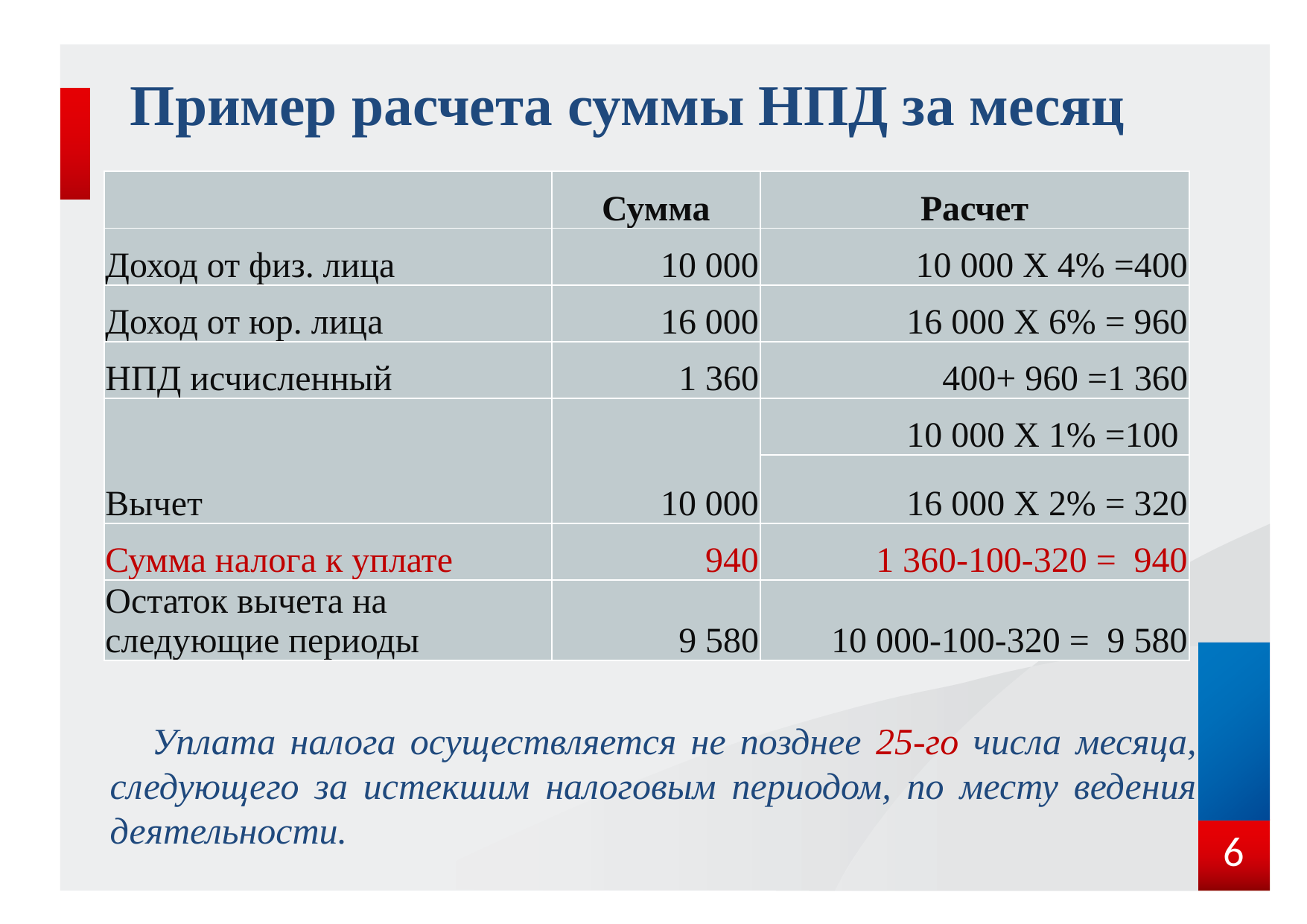

# Пример расчета суммы НПД за месяц
|  | Сумма | Расчет |
| --- | --- | --- |
| Доход от физ. лица | 10 000 | 10 000 Х 4% =400 |
| Доход от юр. лица | 16 000 | 16 000 Х 6% = 960 |
| НПД исчисленный | 1 360 | 400+ 960 =1 360 |
| Вычет | 10 000 | 10 000 Х 1% =100 |
|  |  | 16 000 Х 2% = 320 |
| Сумма налога к уплате | 940 | 1 360-100-320 = 940 |
| Остаток вычета на следующие периоды | 9 580 | 10 000-100-320 = 9 580 |
Уплата налога осуществляется не позднее 25-го числа месяца, следующего за истекшим налоговым периодом, по месту ведения деятельности.
6